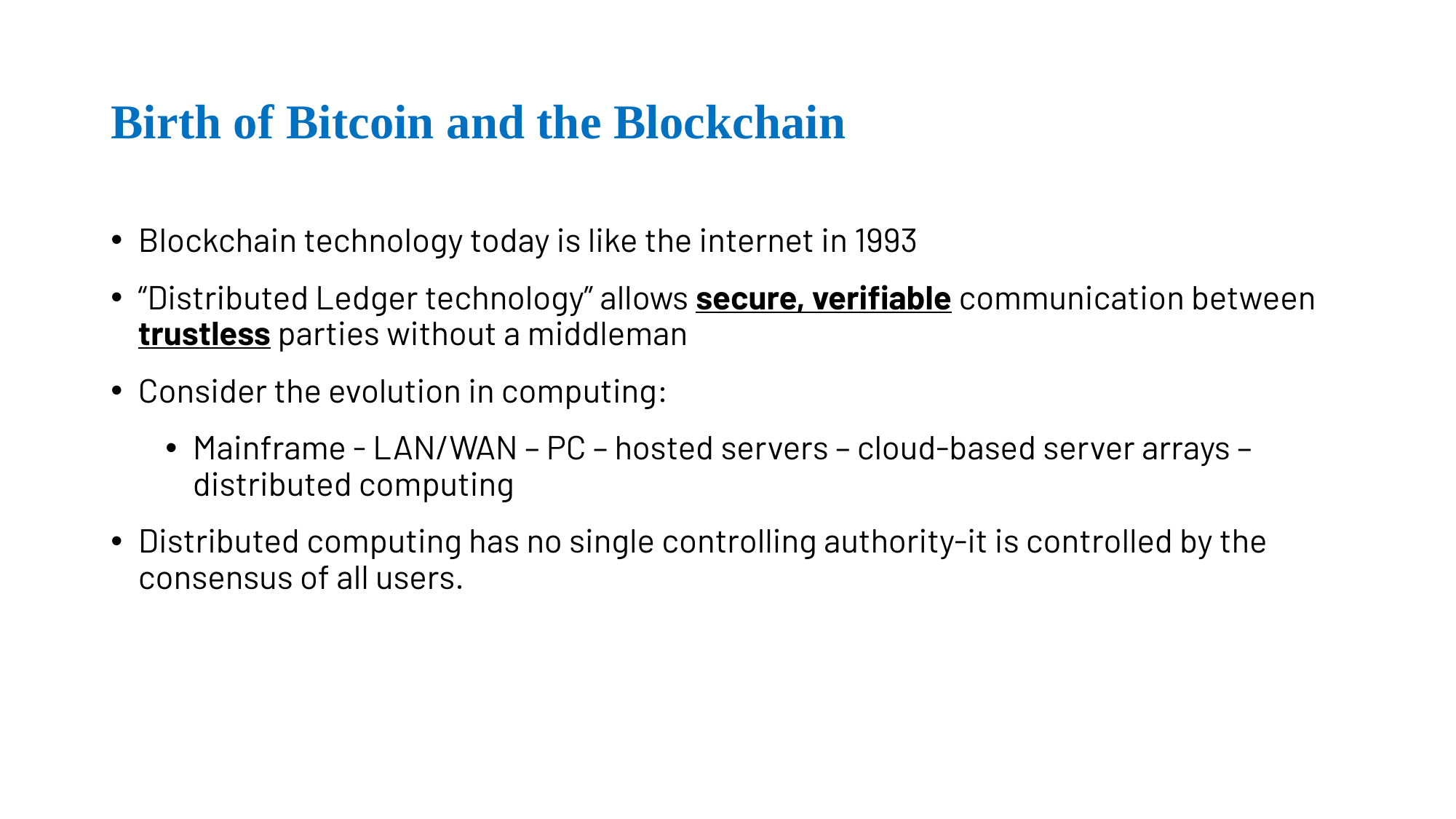

# Birth of Bitcoin and the Blockchain
Blockchain technology today is like the internet in 1993
“Distributed Ledger technology” allows secure, verifiable communication between trustless parties without a middleman
Consider the evolution in computing:
Mainframe - LAN/WAN – PC – hosted servers – cloud-based server arrays – distributed computing
Distributed computing has no single controlling authority-it is controlled by the consensus of all users.